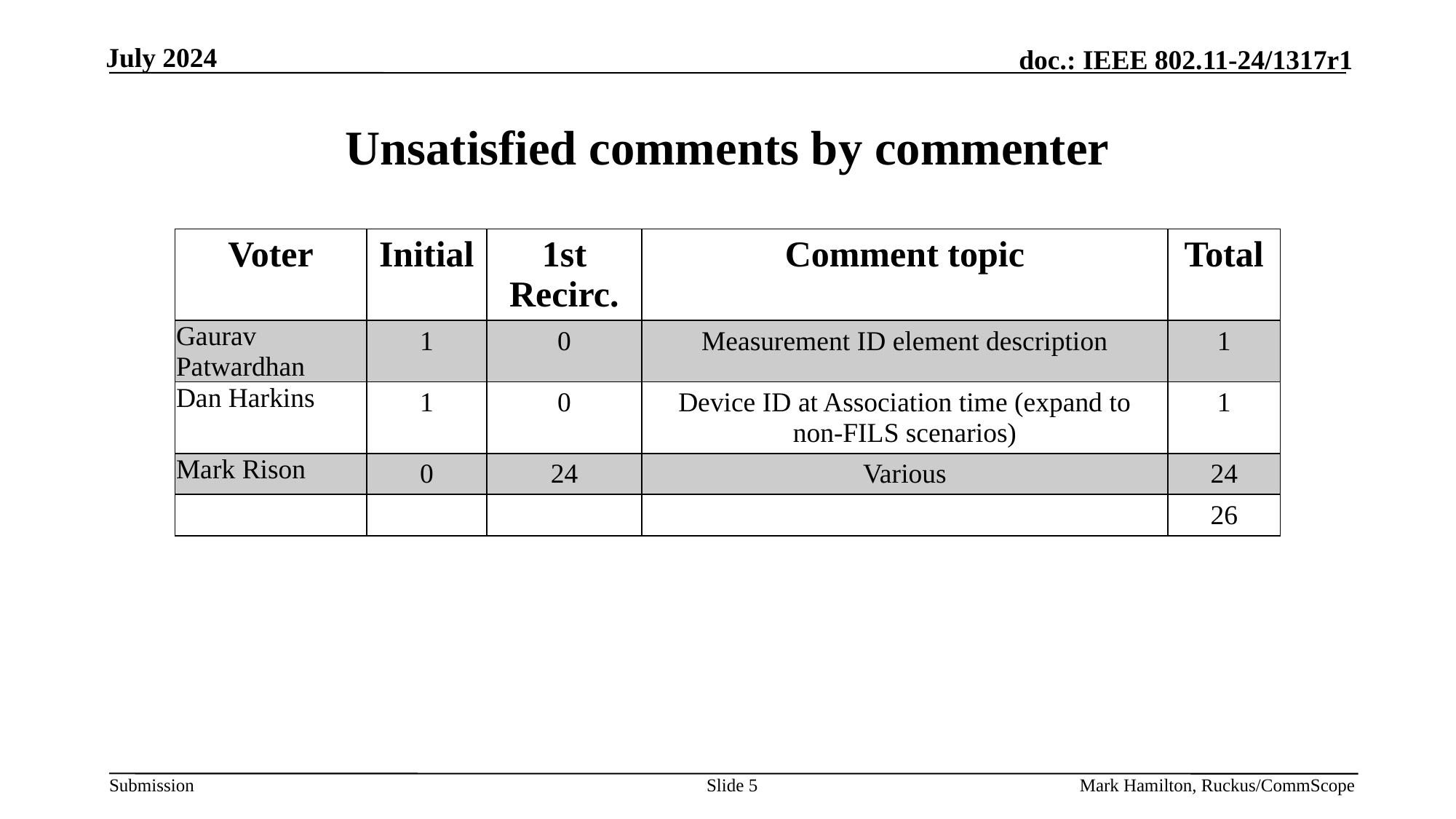

July 2024
# Unsatisfied comments by commenter
| Voter | Initial | 1st Recirc. | Comment topic | Total |
| --- | --- | --- | --- | --- |
| Gaurav Patwardhan | 1 | 0 | Measurement ID element description | 1 |
| Dan Harkins | 1 | 0 | Device ID at Association time (expand to non-FILS scenarios) | 1 |
| Mark Rison | 0 | 24 | Various | 24 |
|  |  |  |  | 26 |
Slide 5
Mark Hamilton, Ruckus/CommScope